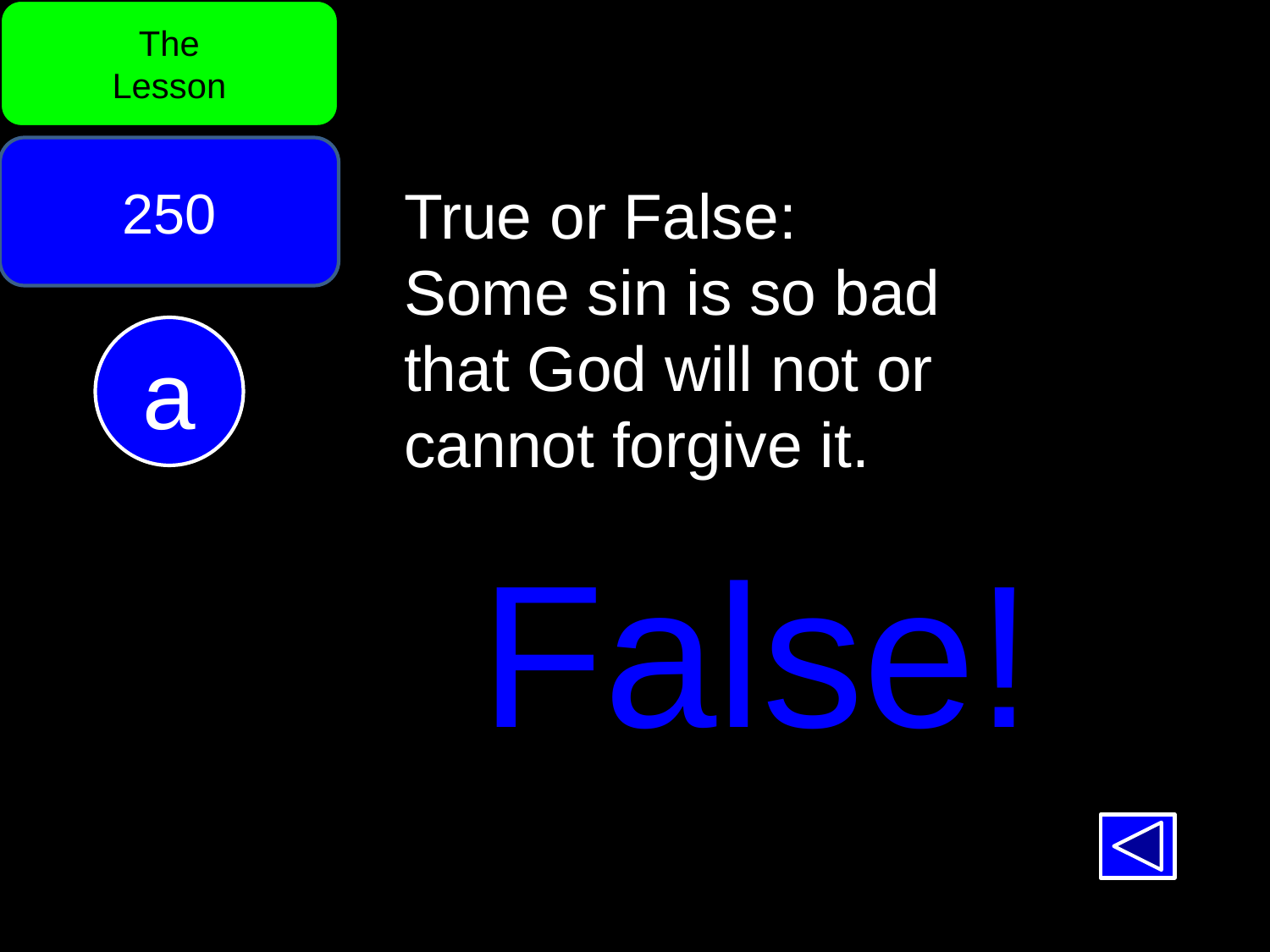

The
Lesson
250
True or False:
Some sin is so bad
that God will not or
cannot forgive it.
a
False!